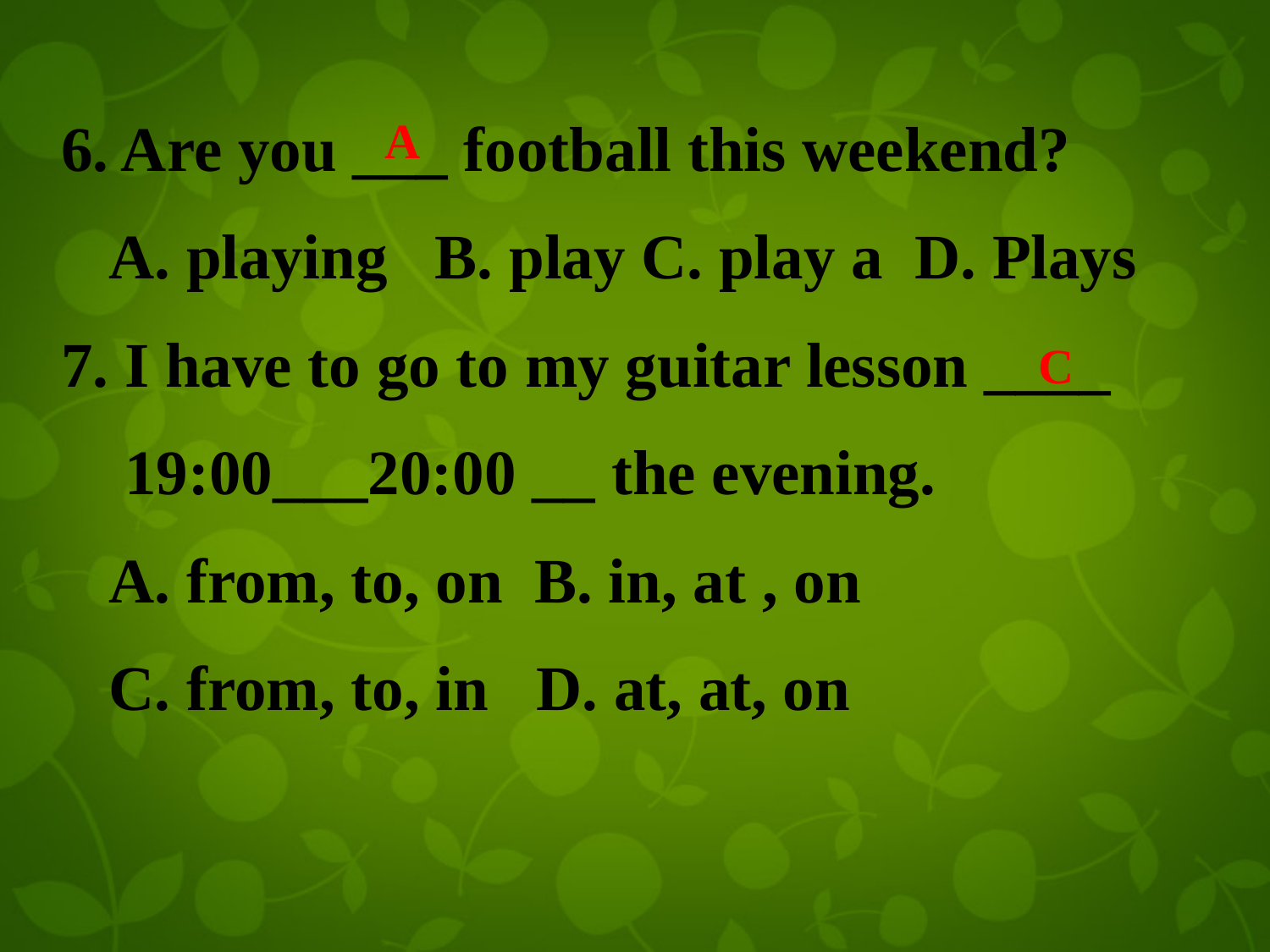

6. Are you ___ football this weekend?
   A. playing   B. play C. play a  D. Plays
7. I have to go to my guitar lesson ____
    19:00___20:00 __ the evening.
   A. from, to, on  B. in, at , on
   C. from, to, in   D. at, at, on
A
C